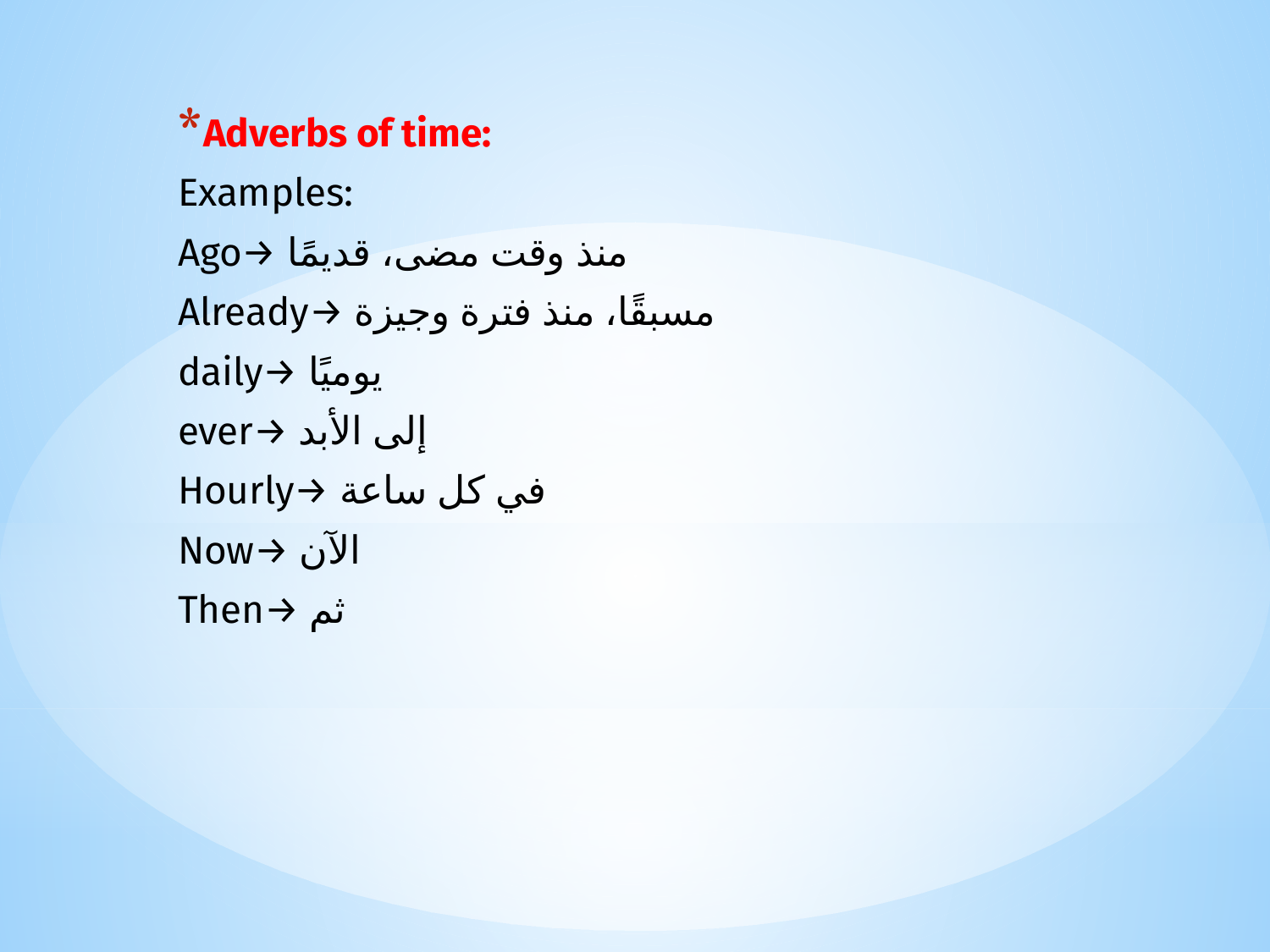

Adverbs of time:
Examples:
Ago→ منذ وقت مضى، قديمًا
Already→ مسبقًا، منذ فترة وجيزة
daily→ يوميًا
ever→ إلى الأبد
Hourly→ في كل ساعة
Now→ الآن
Then→ ثم